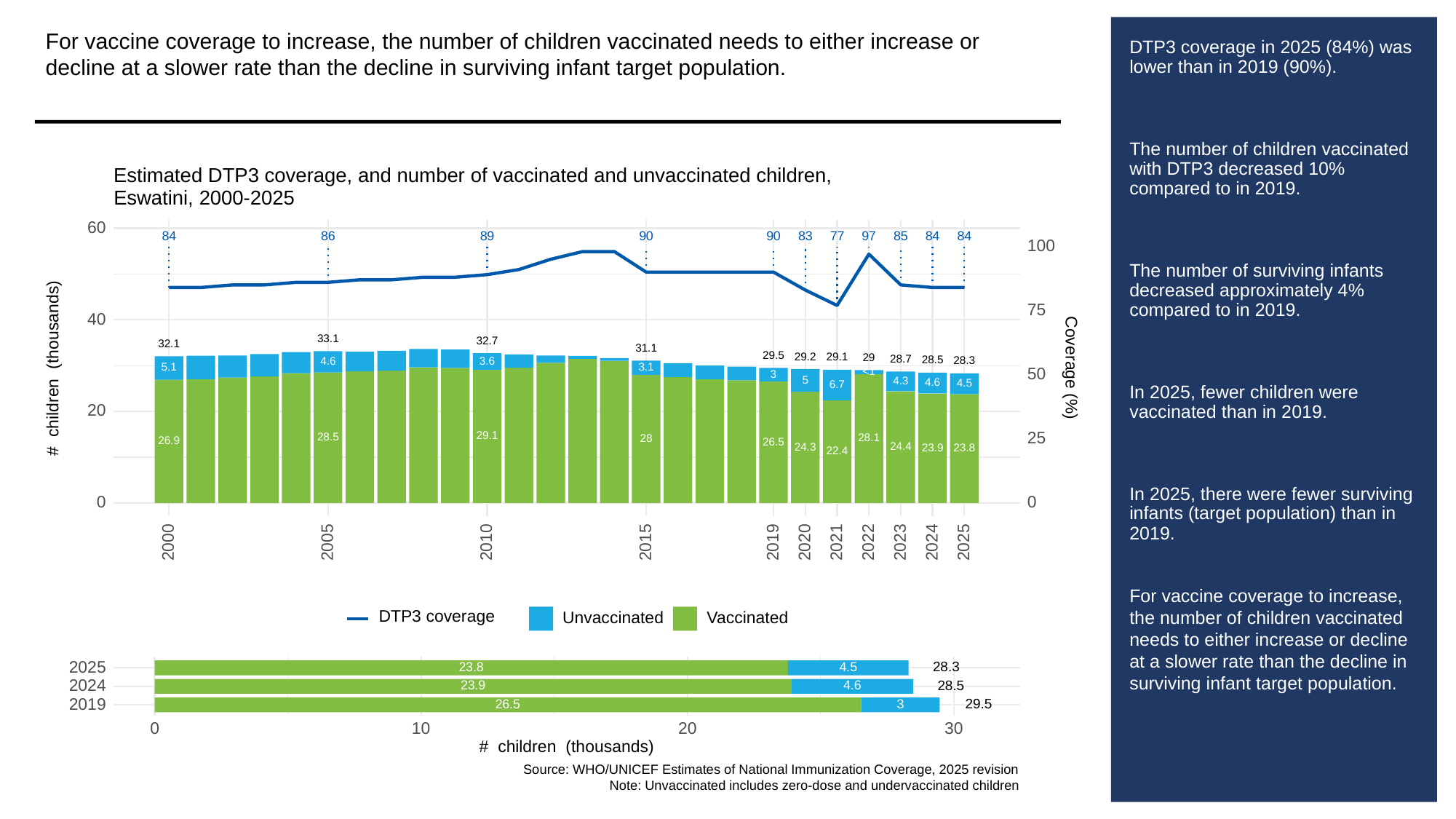

For vaccine coverage to increase, the number of children vaccinated needs to either increase or decline at a slower rate than the decline in surviving infant target population.
# DTP3 coverage in 2025 (84%) was lower than in 2019 (90%).

The number of children vaccinated with DTP3 decreased 10% compared to in 2019.

The number of surviving infants decreased approximately 4% compared to in 2019.

In 2025, fewer children were vaccinated than in 2019.

In 2025, there were fewer surviving infants (target population) than in 2019.

For vaccine coverage to increase, the number of children vaccinated needs to either increase or decline at a slower rate than the decline in surviving infant target population.

Estimated DTP3 coverage, and number of vaccinated and unvaccinated children,
Eswatini, 2000-2025

60

83
84
86
89
90
90
97
85
84
84
77
100

75
40

33.1
32.7
32.1
31.1

29.5

29.2

29.1
29

28.7

28.5
28.3
3.6
4.6

#  children  (thousands)
Coverage (%)

3.1
5.1

<1
50

3

5

4.3

4.6

4.5

6.7

20

29.1
25
28.5
28.1
28
26.9
26.5
24.4
24.3
23.9
23.8
22.4

0
0

2023
2000
2005
2010
2015
2019
2020
2021
2022
2024
2025

DTP3 coverage
Unvaccinated
Vaccinated

2025
28.3
23.8
4.5

2024
28.5
23.9
4.6

2019
29.5
3
26.5

30
0
10
20
#  children  (thousands)
Source: WHO/UNICEF Estimates of National Immunization Coverage, 2025 revision
Note: Unvaccinated includes zero-dose and undervaccinated children